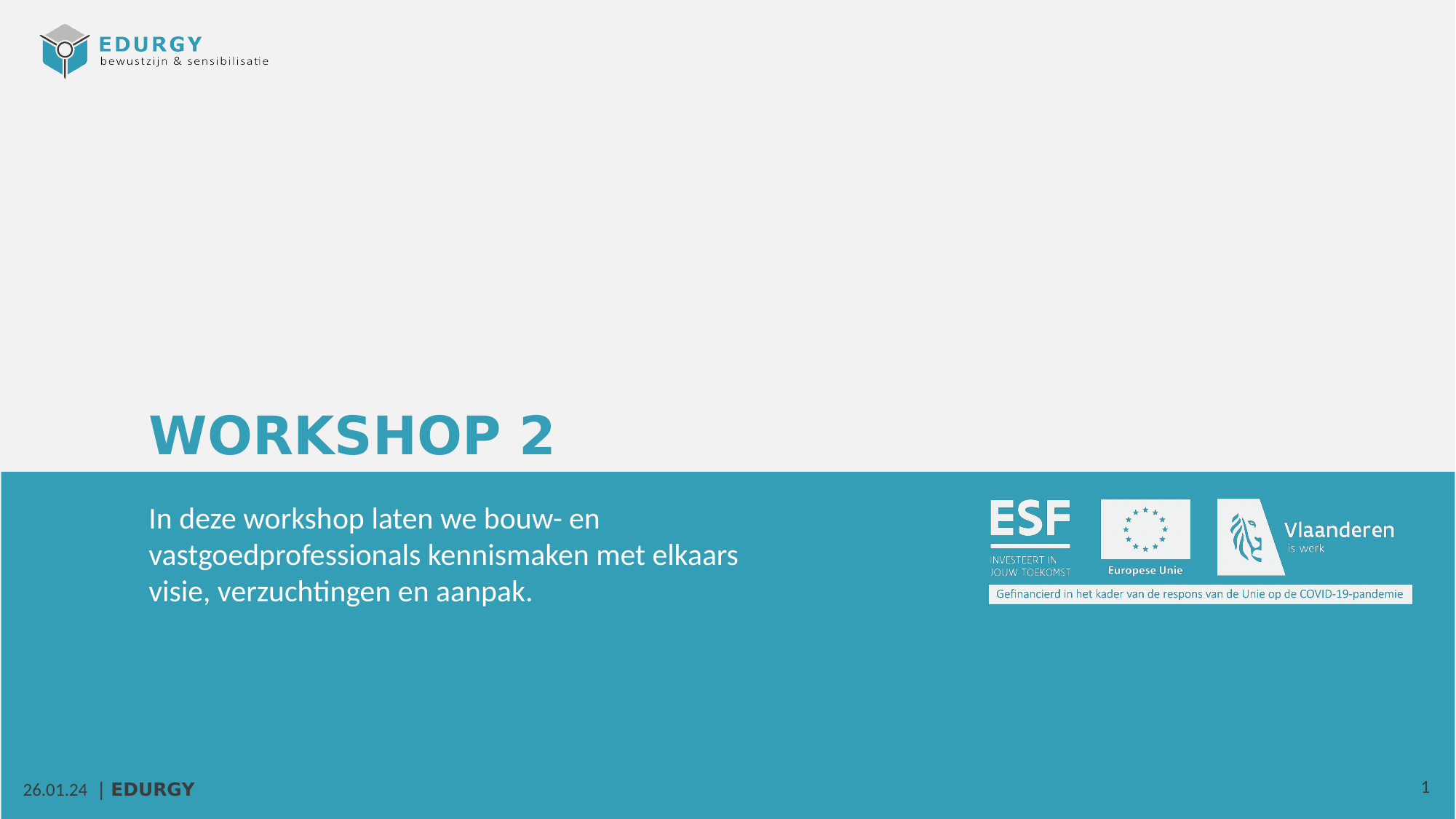

# Workshop 2
In deze workshop laten we bouw- en vastgoedprofessionals kennismaken met elkaars visie, verzuchtingen en aanpak.
1
26.01.24
| EDURGY